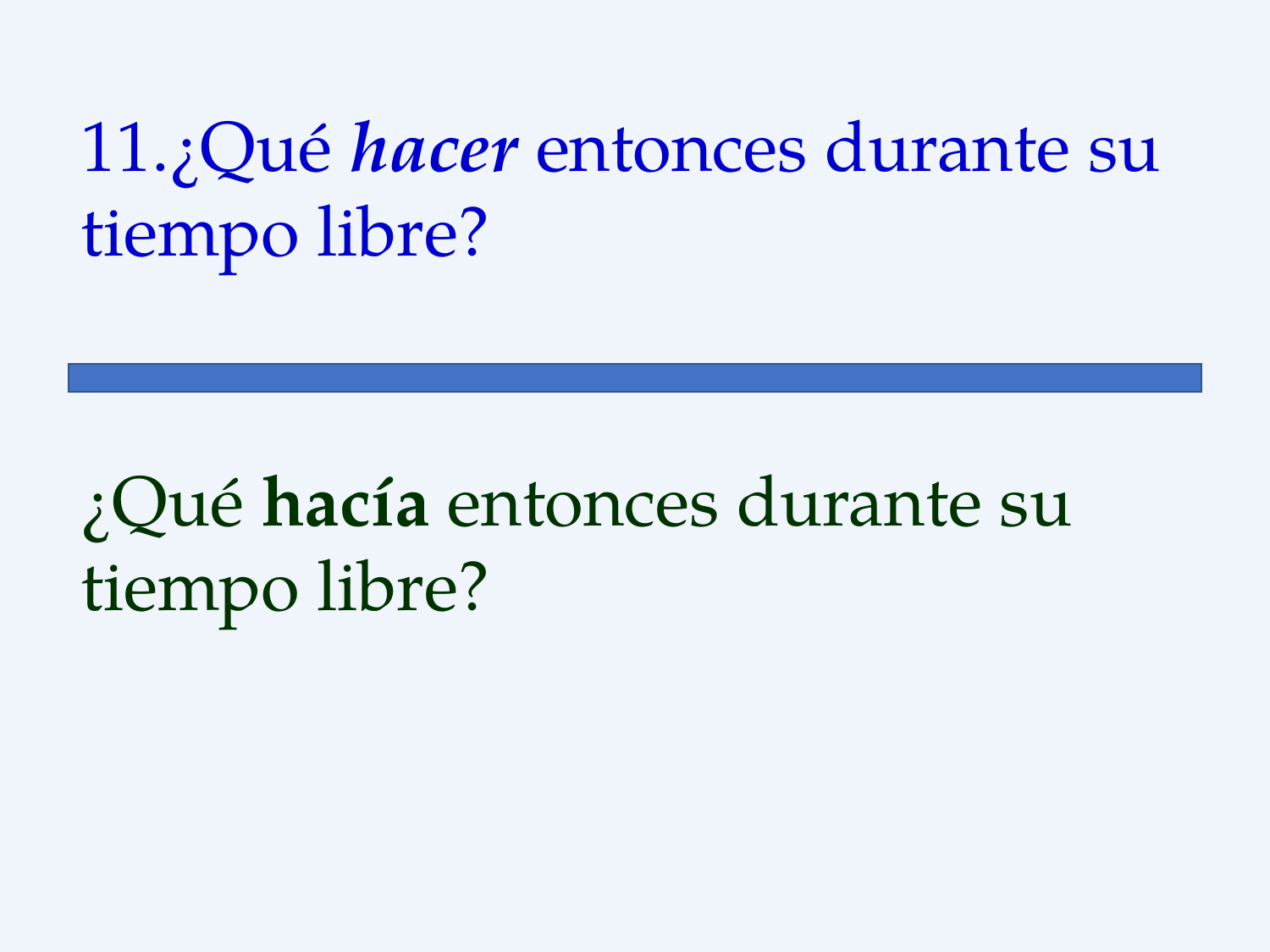

11.¿Qué hacer entonces durante su tiempo libre?

¿Qué hacía entonces durante su tiempo libre?